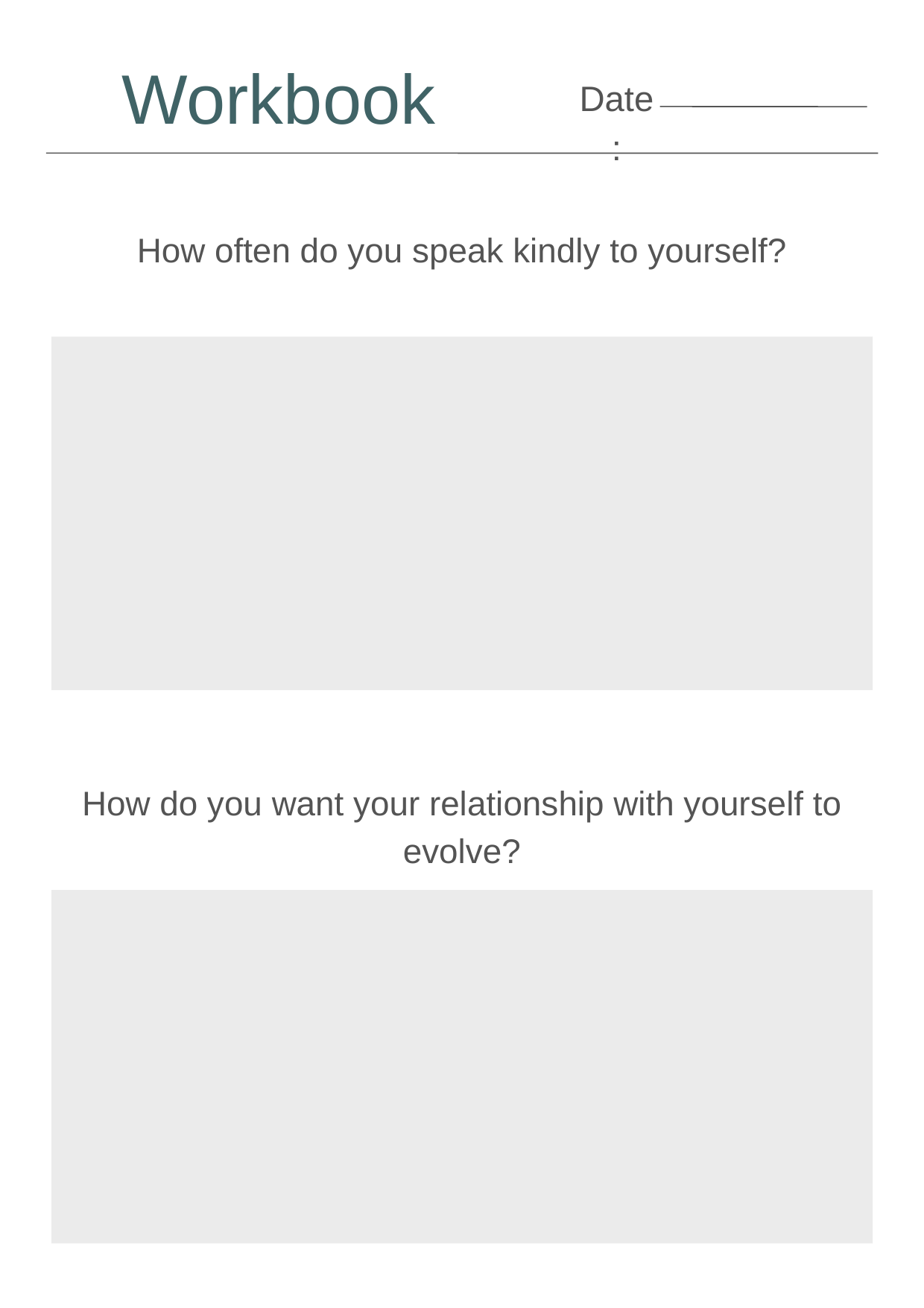

Workbook
Date:

How often do you speak kindly to yourself?

How do you want your relationship with yourself to evolve?